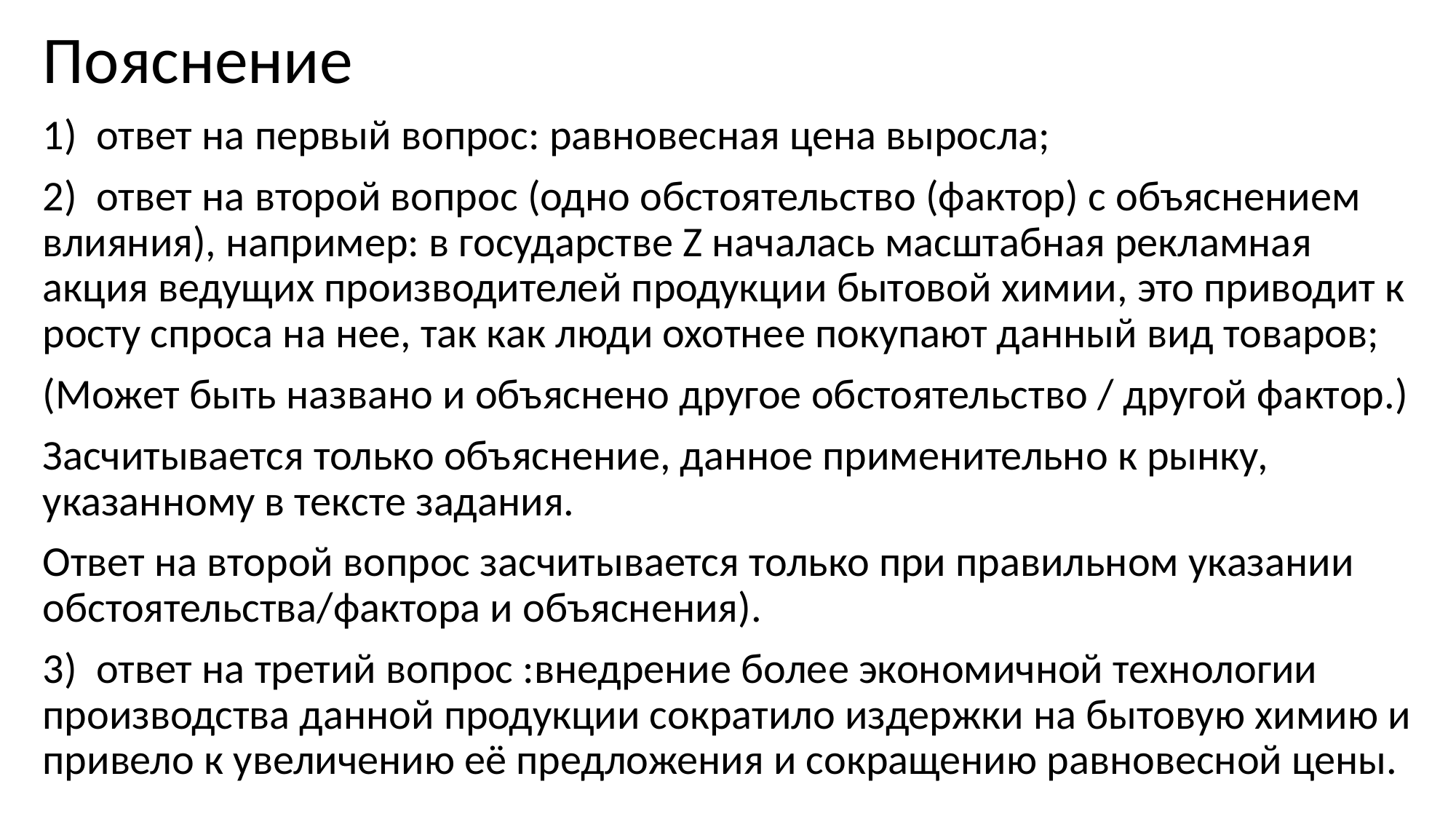

# Пояснение
1)  ответ на первый вопрос: равновесная цена выросла;
2)  ответ на второй вопрос (одно обстоятельство (фактор) с объяснением влияния), например: в государстве Z началась масштабная рекламная акция ведущих производителей продукции бытовой химии, это приводит к росту спроса на нее, так как люди охотнее покупают данный вид товаров;
(Может быть названо и объяснено другое обстоятельство / другой фактор.)
Засчитывается только объяснение, данное применительно к рынку, указанному в тексте задания.
Ответ на второй вопрос засчитывается только при правильном указании обстоятельства/фактора и объяснения).
3)  ответ на третий вопрос :внедрение более экономичной технологии производства данной продукции сократило издержки на бытовую химию и привело к увеличению её предложения и сокращению равновесной цены.